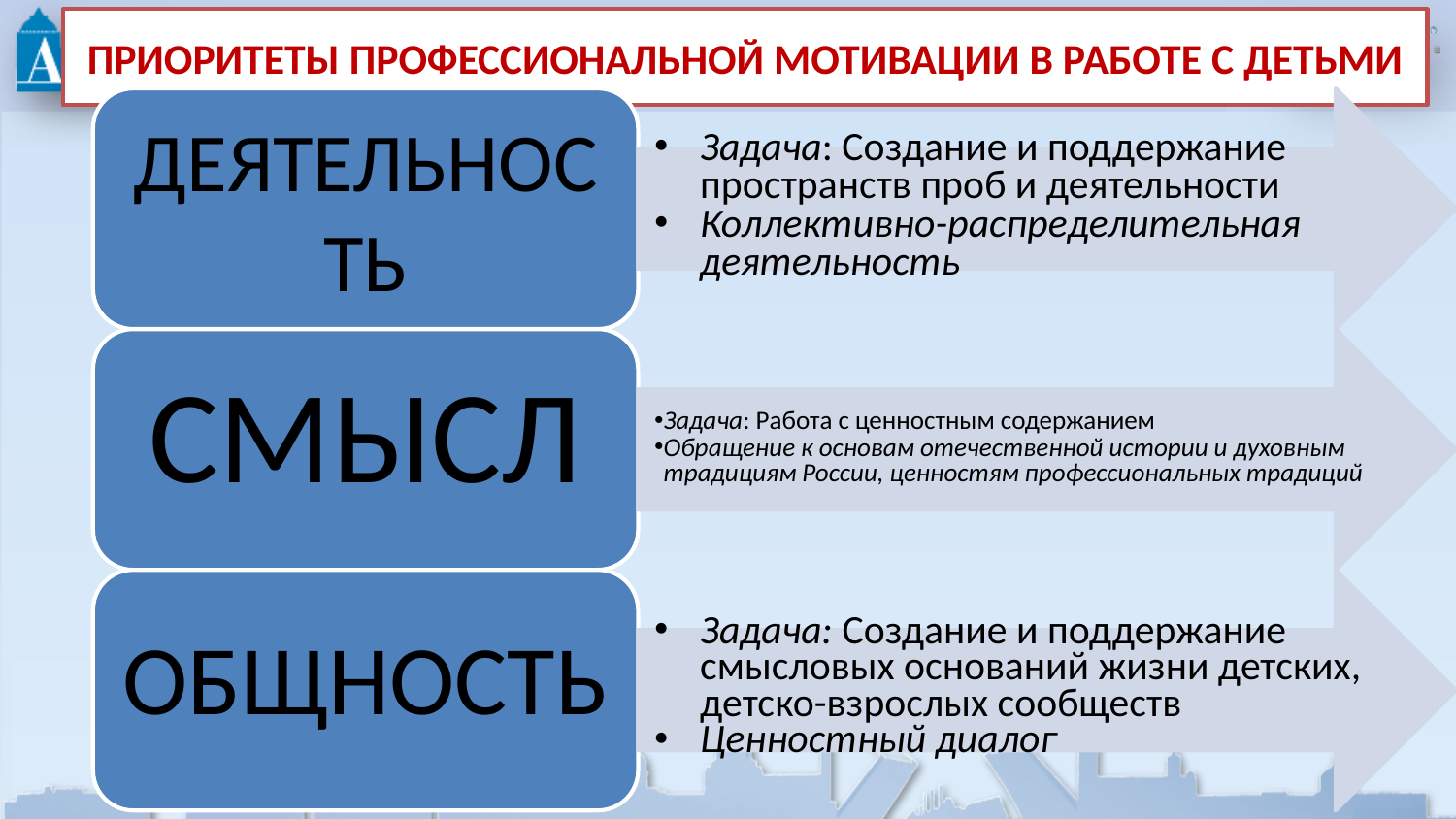

# ПРИОРИТЕТЫ ПРОФЕССИОНАЛЬНОЙ МОТИВАЦИИ В РАБОТЕ С ДЕТЬМИ
ДЕЯТЕЛЬНОСТЬ
Задача: Создание и поддержание пространств проб и деятельности
СМЫСЛ
Задача: Работа с ценностным содержанием
Обращение к основам отечественной истории и духовным традициям России, ценностям профессиональных традиций
ОБЩНОСТЬ
Задача: Создание и поддержание смысловых оснований жизни детских, детско-взрослых сообществ
Ценностный диалог
Коллективно-распределительная деятельность